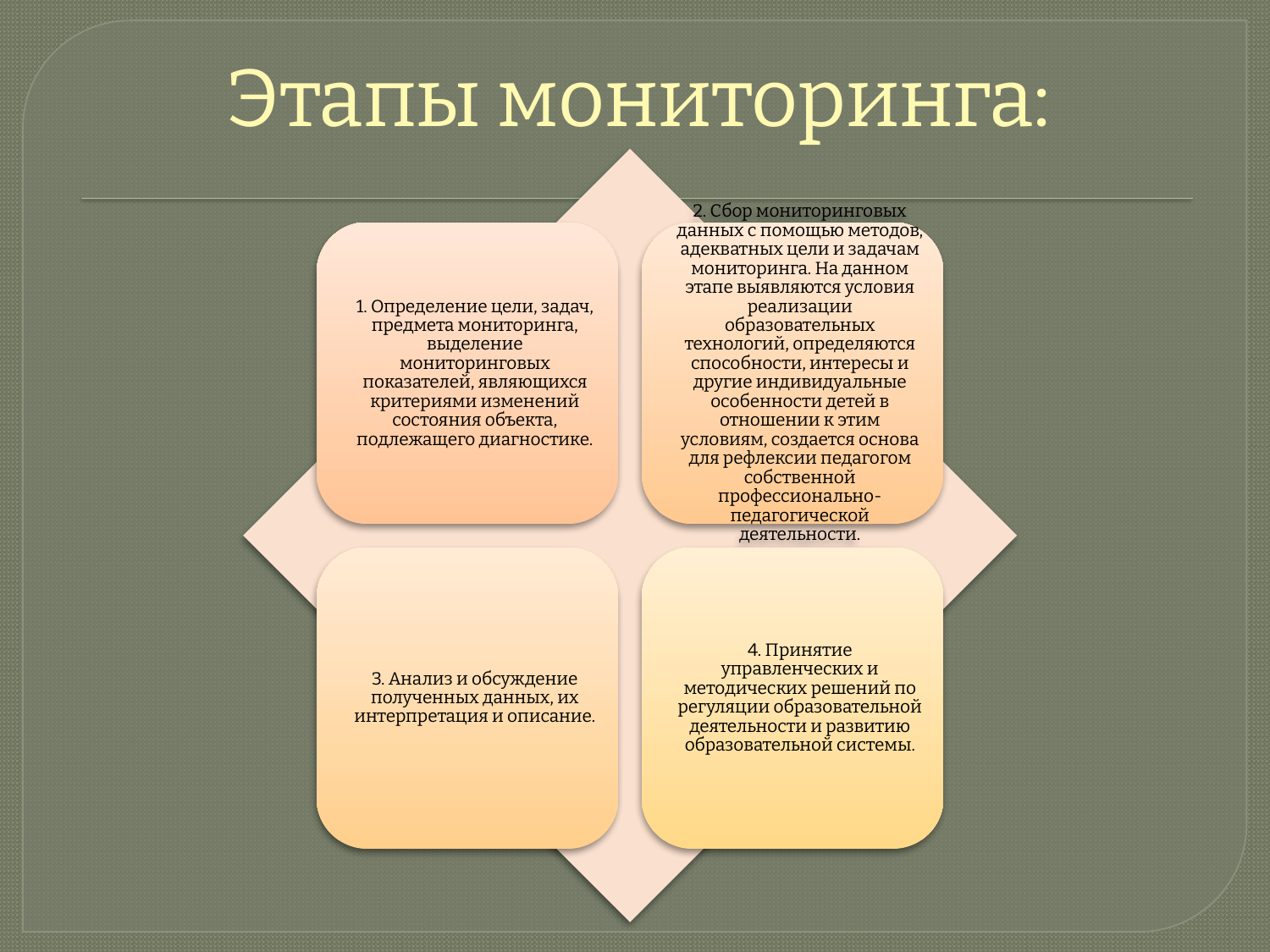

# Этапы мониторинга:
1. Определение цели, задач, предмета мониторинга, выделение мониторинговых показателей, являющихся критериями изменений состояния объекта, подлежащего диагностике.
2. Сбор мониторинговых данных с помощью методов, адекватных цели и задачам мониторинга. На данном этапе выявляются условия реализации образовательных технологий, определяются способности, интересы и другие индивидуальные особенности детей в отношении к этим условиям, создается основа для рефлексии педагогом собственной профессионально-педагогической деятельности.
3. Анализ и обсуждение полученных данных, их интерпретация и описание.
4. Принятие управленческих и методических решений по регуляции образовательной деятельности и развитию образовательной системы.